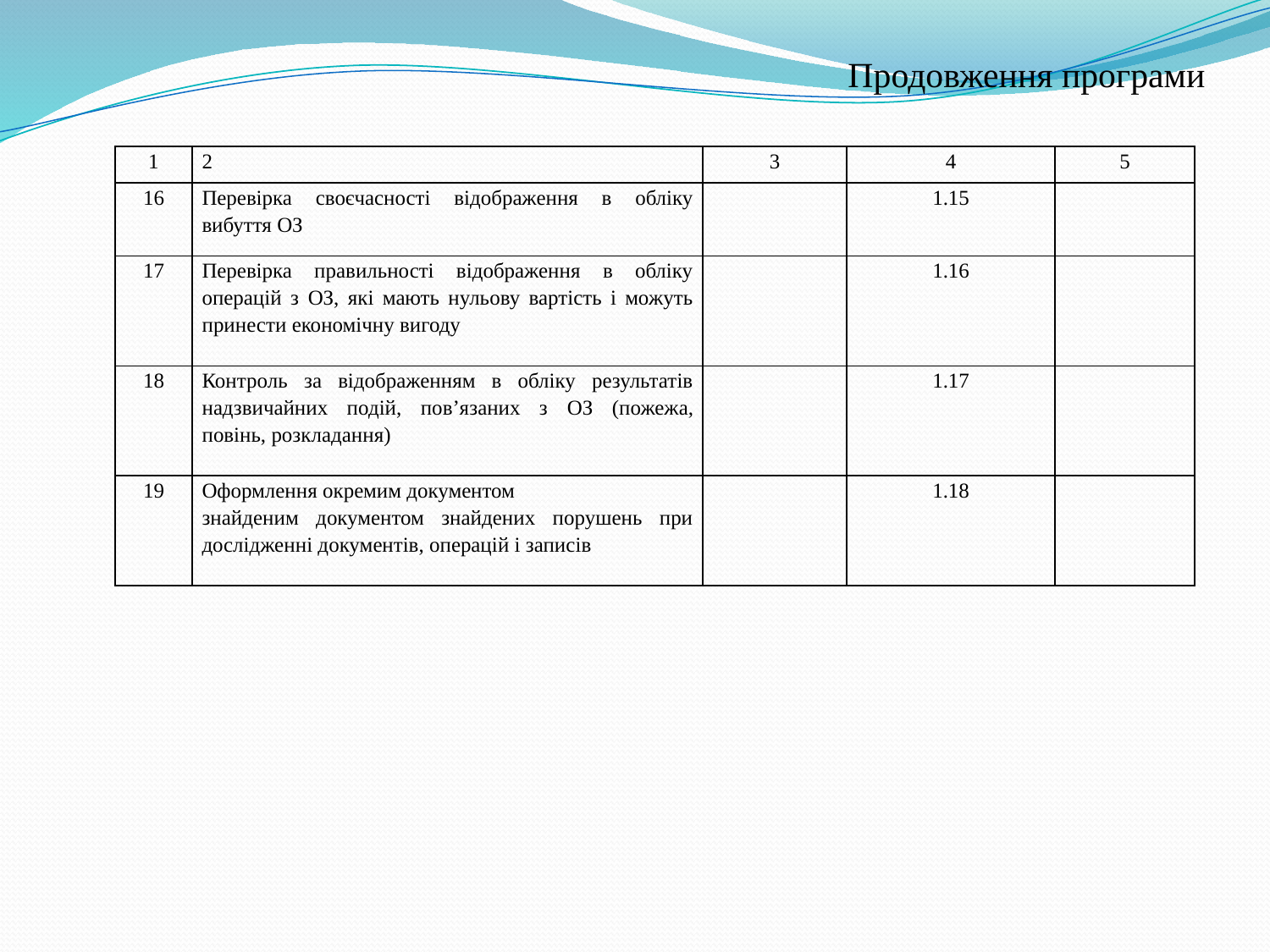

Продовження програми
| 1 | 2 | 3 | 4 | 5 |
| --- | --- | --- | --- | --- |
| 16 | Перевірка своєчасності відображення в обліку вибуття ОЗ |  | 1.15 |  |
| 17 | Перевірка правильності відображення в обліку операцій з ОЗ, які мають нульову вартість і можуть принести економічну вигоду |  | 1.16 |  |
| 18 | Контроль за відображенням в обліку результатів надзвичайних подій, пов’язаних з ОЗ (пожежа, повінь, розкладання) |  | 1.17 |  |
| 19 | Оформлення окремим документом знайденим документом знайдених порушень при дослідженні документів, операцій і записів |  | 1.18 |  |